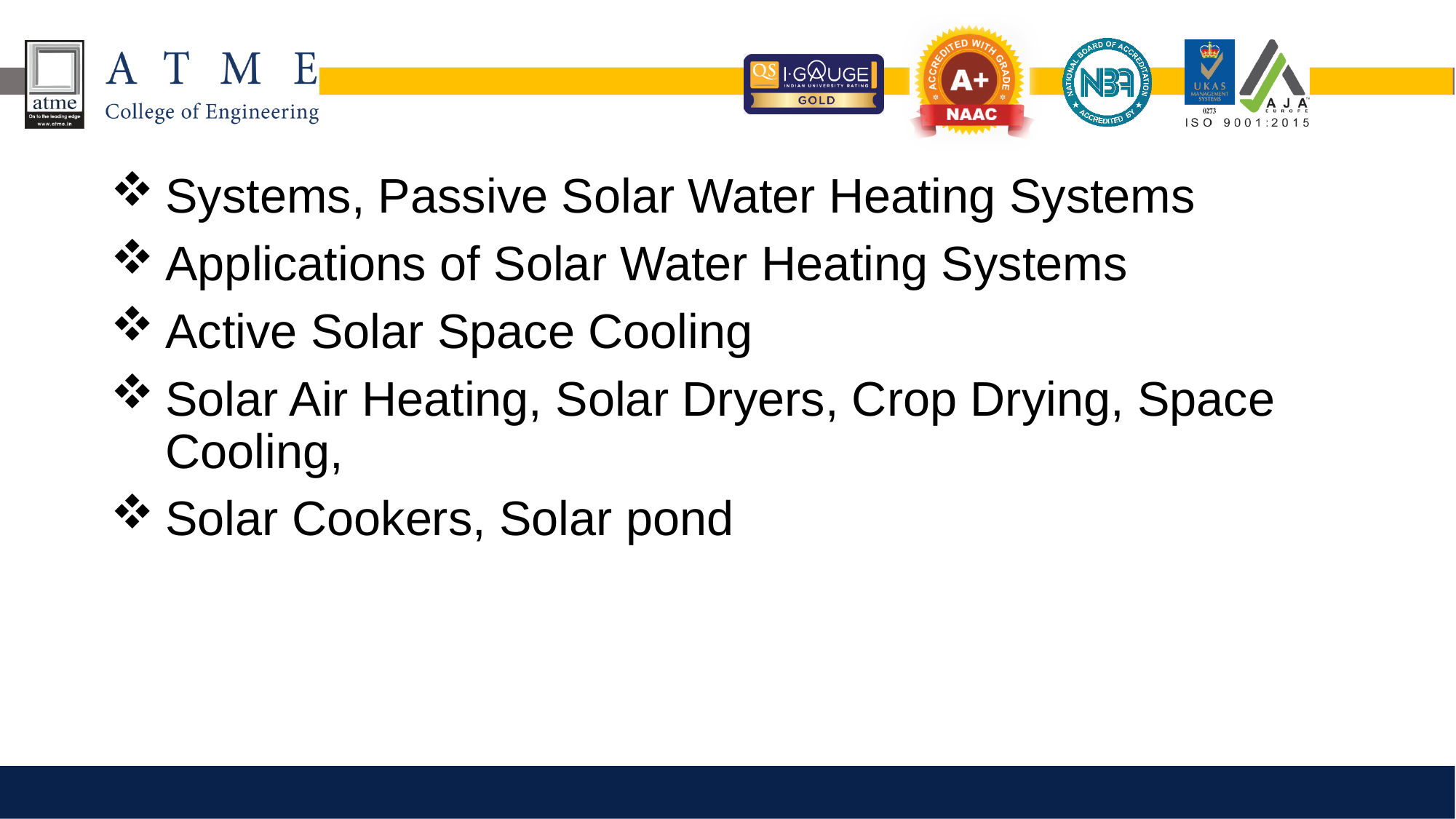

Systems, Passive Solar Water Heating Systems
Applications of Solar Water Heating Systems
Active Solar Space Cooling
Solar Air Heating, Solar Dryers, Crop Drying, Space Cooling,
Solar Cookers, Solar pond